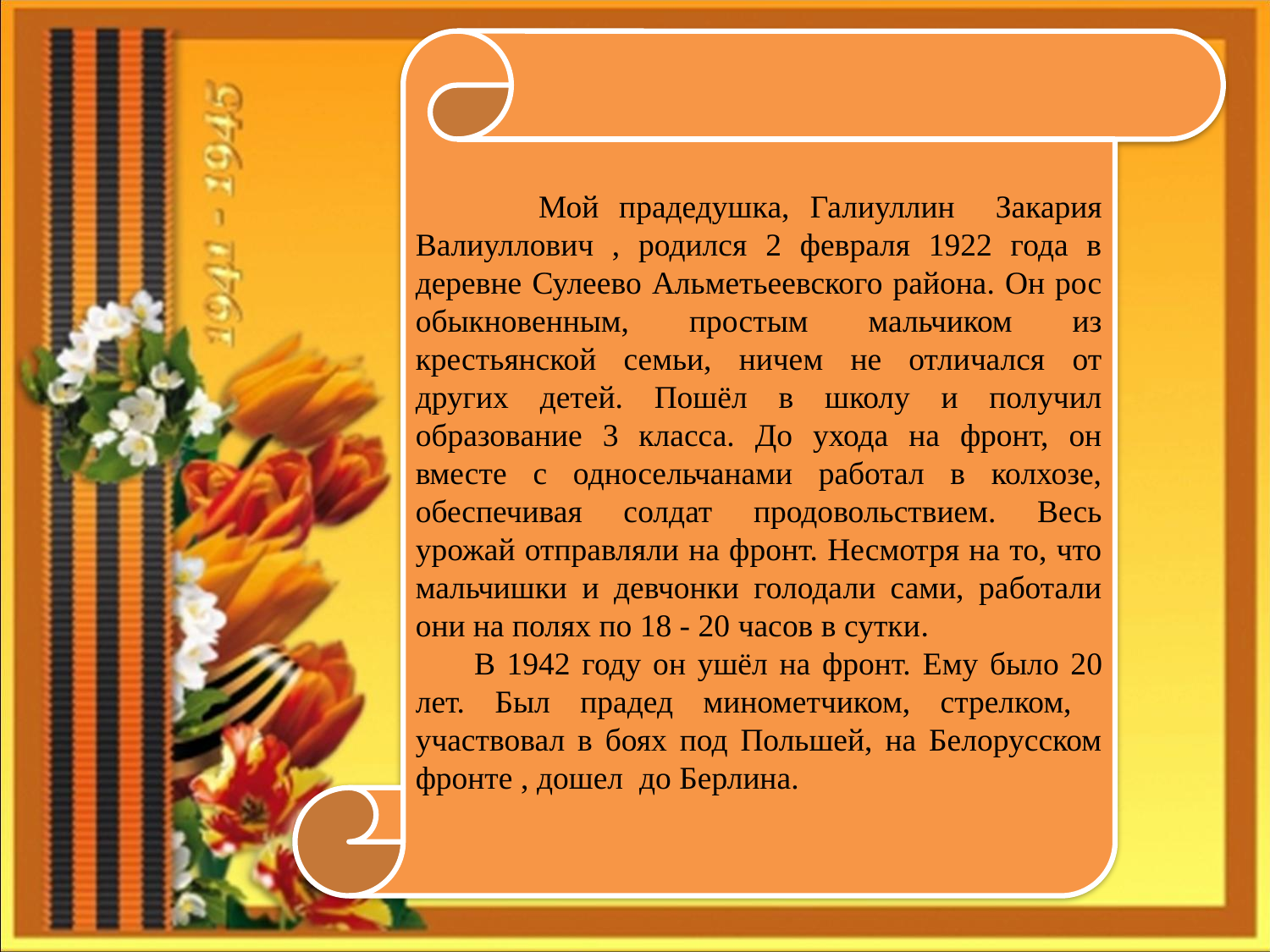

Мой прадедушка, Галиуллин  Закария Валиуллович , родился 2 февраля 1922 года в деревне Сулеево Альметьеевского района. Он рос обыкновенным, простым мальчиком из крестьянской семьи, ничем не отличался от других детей. Пошёл в школу и получил образование 3 класса. До ухода на фронт, он вместе с односельчанами работал в колхозе, обеспечивая солдат продовольствием. Весь урожай отправляли на фронт. Несмотря на то, что мальчишки и девчонки голодали сами, работали они на полях по 18 - 20 часов в сутки.
     В 1942 году он ушёл на фронт. Ему было 20 лет. Был прадед минометчиком, стрелком,  участвовал в боях под Польшей, на Белорусском фронте , дошел  до Берлина.